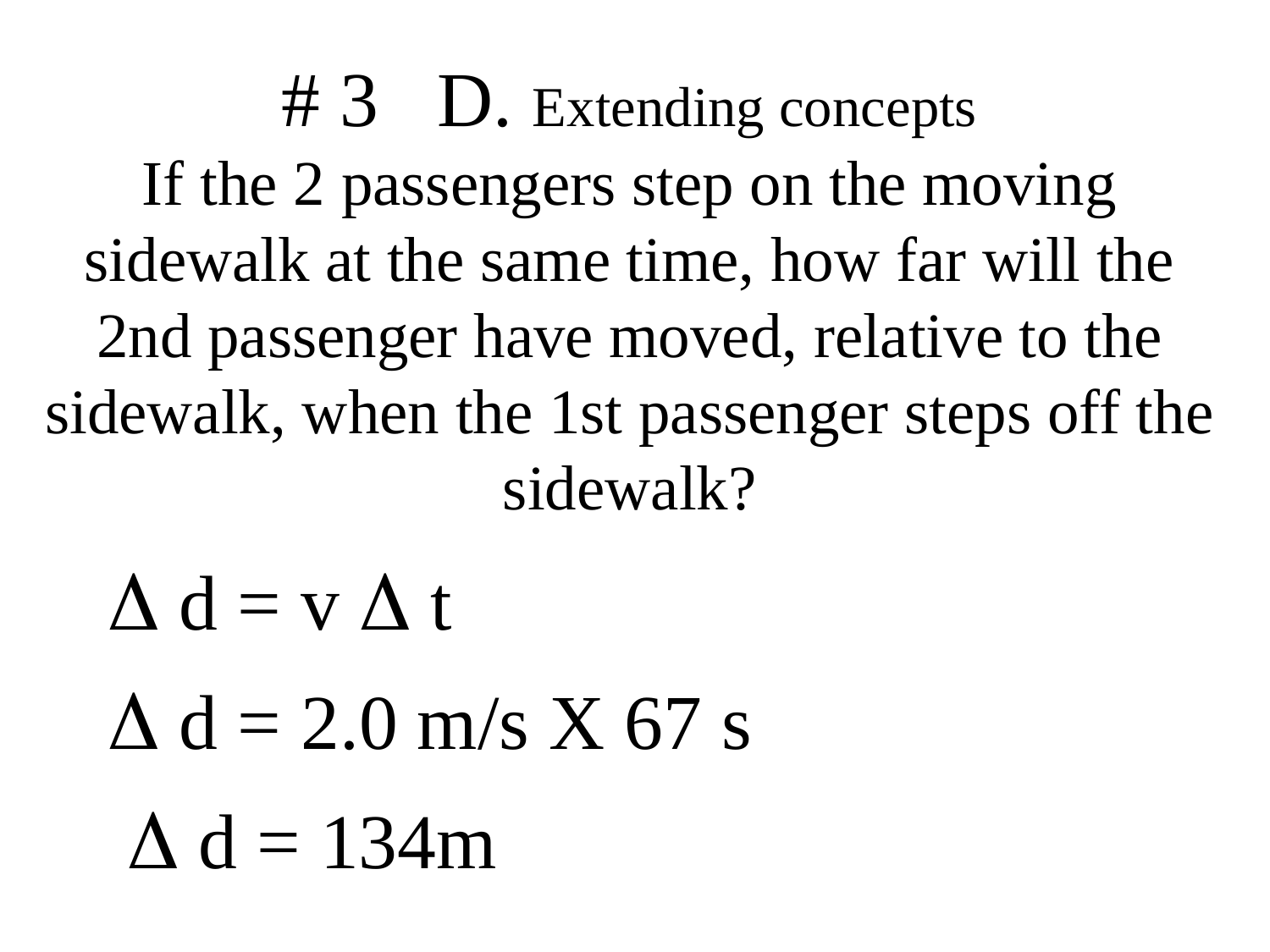

# # 3   D. Extending concepts If the 2 passengers step on the moving sidewalk at the same time, how far will the 2nd passenger have moved, relative to the sidewalk, when the 1st passenger steps off the sidewalk?
Δ d = v Δ t
Δ d = 2.0 m/s X 67 s
 Δ d = 134m